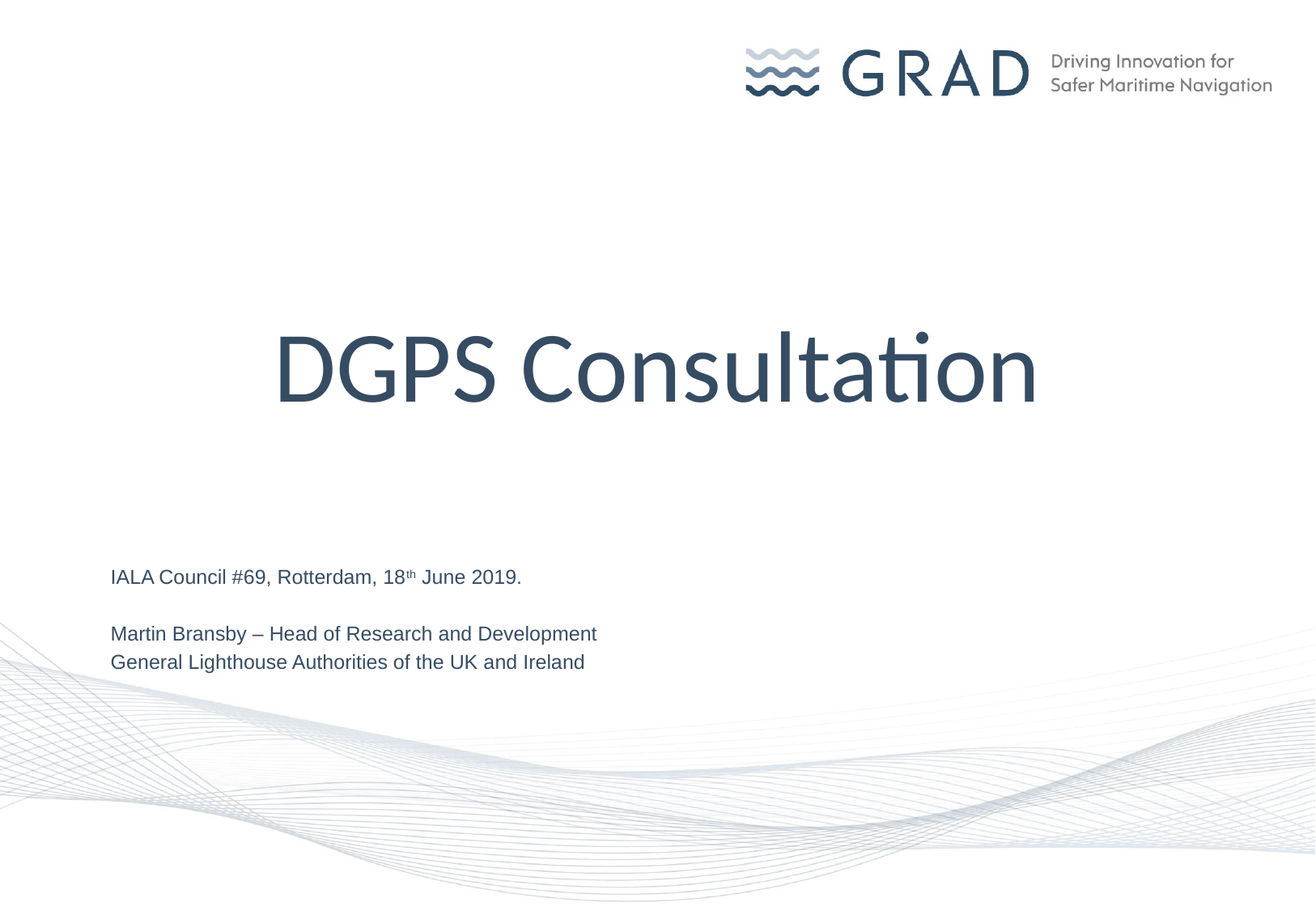

# DGPS Consultation
IALA Council #69, Rotterdam, 18th June 2019.

Martin Bransby – Head of Research and Development
General Lighthouse Authorities of the UK and Ireland